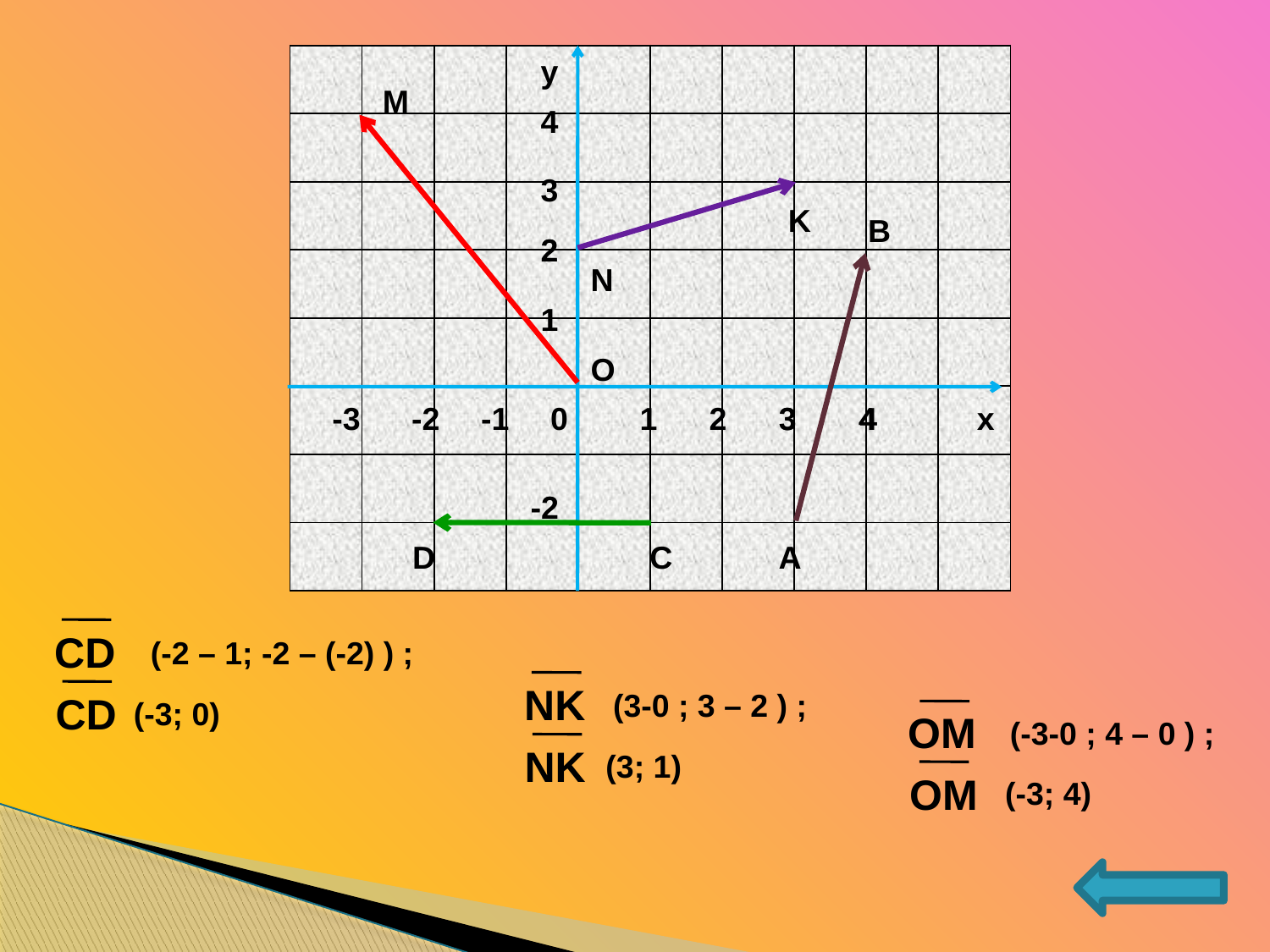

|  |  |  |  |  |  |  |  |  |  |
| --- | --- | --- | --- | --- | --- | --- | --- | --- | --- |
|  |  |  |  |  |  |  |  |  |  |
|  |  |  |  |  |  |  |  |  |  |
|  |  |  |  |  |  |  |  |  |  |
|  |  |  |  |  |  |  |  |  |  |
|  |  |  |  |  |  |  |  |  |  |
|  |  |  |  |  |  |  |  |  |  |
|  |  |  |  |  |  |  |  |  |  |
y
M
4
3
K
B
2
2
N
1
O
-3
-2
-1
0
1
2
3
3
4
4
x
-2
-2
D
С
A
CD
(-2 – 1; -2 – (-2) ) ;
NK
(3-0 ; 3 – 2 ) ;
CD
(-3; 0)
OM
(-3-0 ; 4 – 0 ) ;
NK
(3; 1)
OM
(-3; 4)